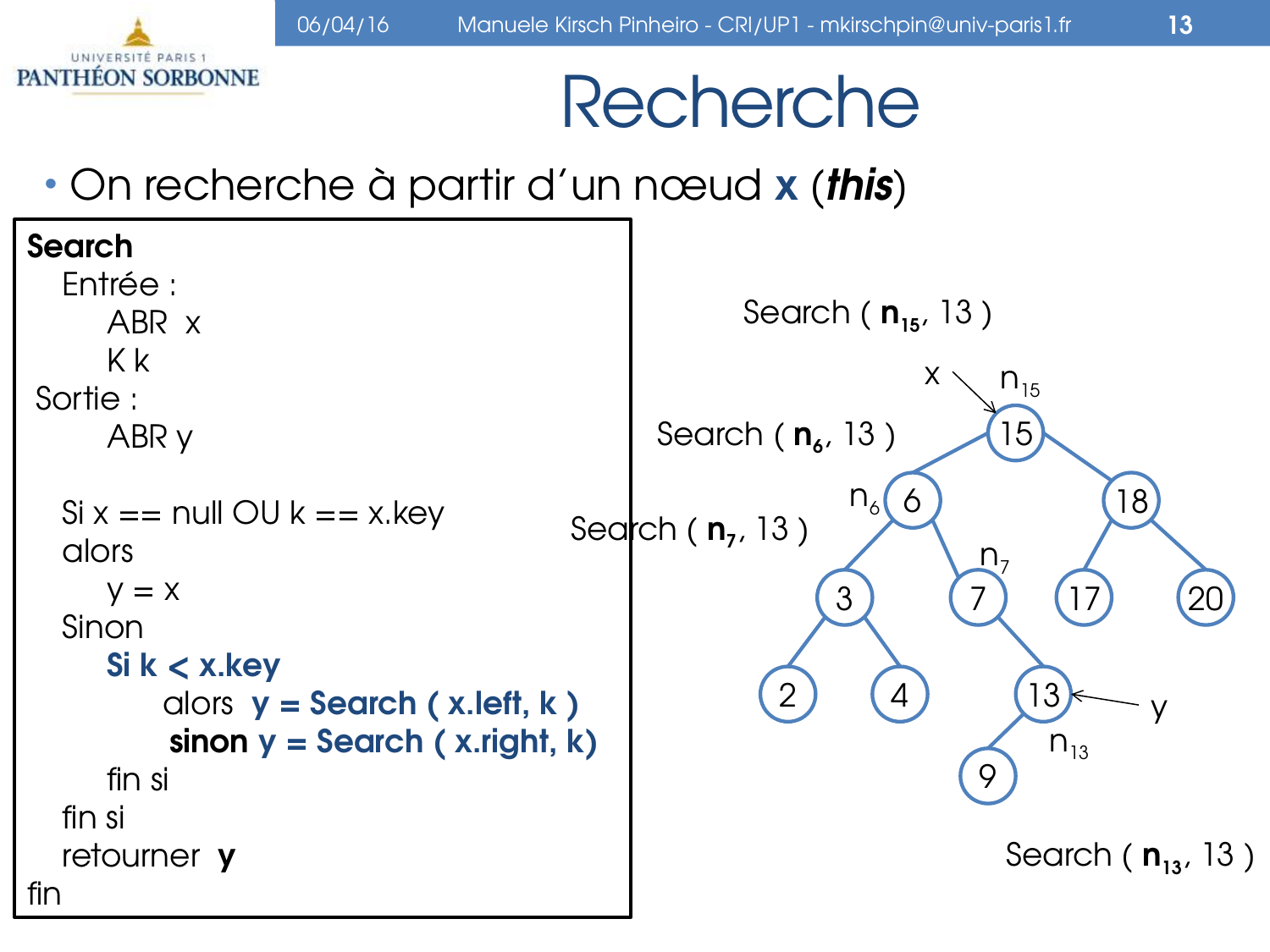

06/04/16
Manuele Kirsch Pinheiro - CRI/UP1 - mkirschpin@univ-paris1.fr
13
# Recherche
On recherche à partir d’un nœud x (this)
Search
    Entrée :
         ABR  x
         K k
 Sortie :
         ABR y

    Si x == null OU k == x.key
    alors
         y = x
    Sinon
         Si k < x.key
	 alors  y = Search ( x.left, k )
                sinon y = Search ( x.right, k)
         fin si
    fin si
    retourner  y
fin
Search ( n15, 13 )
x
n15
15
6
18
3
7
17
20
2
4
13
9
Search ( n6, 13 )
n6
Search ( n7, 13 )
n7
y
n13
Search ( n13, 13 )